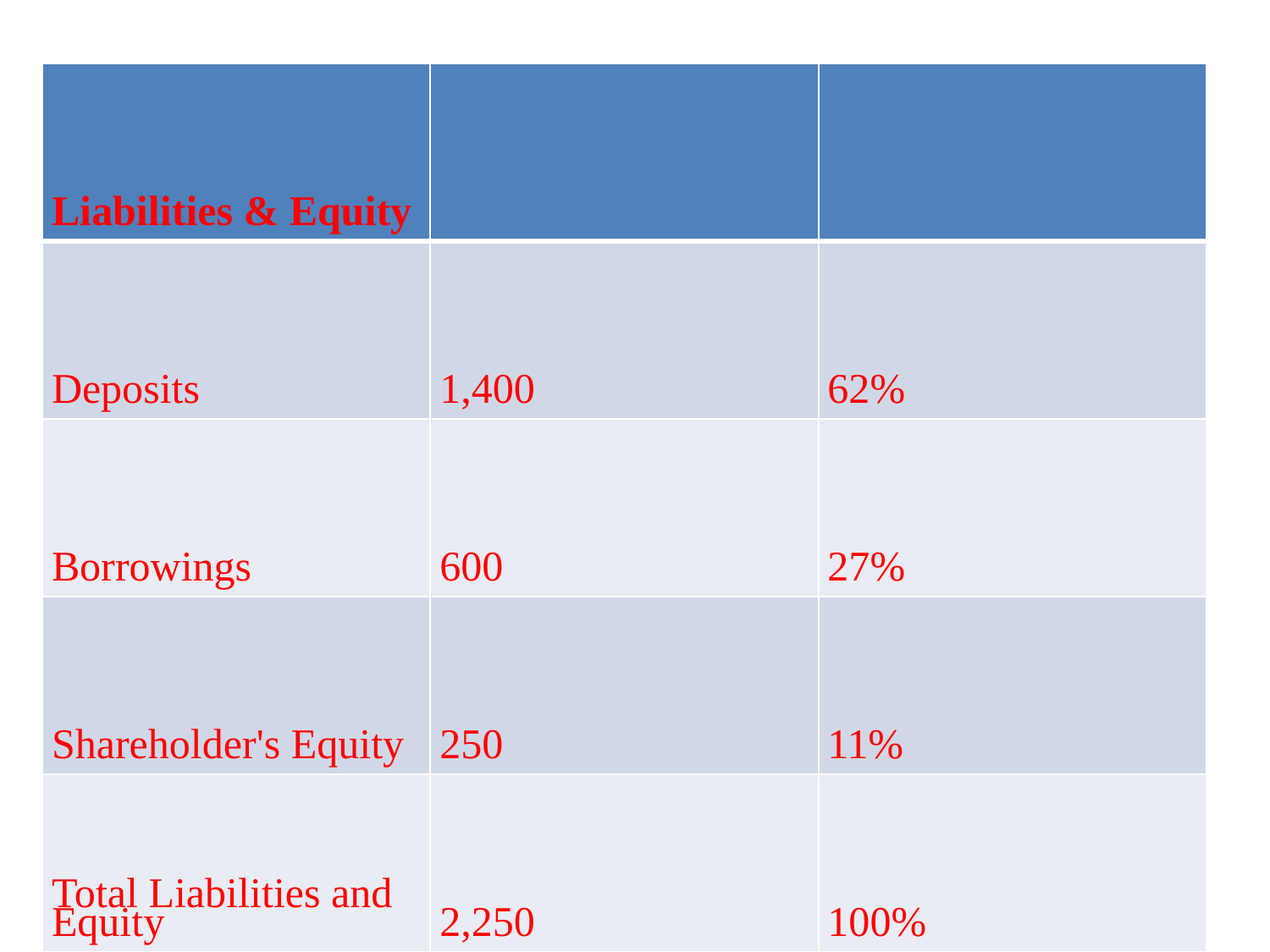

#
| Liabilities & Equity |  |  |
| --- | --- | --- |
| Deposits | 1,400 | 62% |
| Borrowings | 600 | 27% |
| Shareholder's Equity | 250 | 11% |
| Total Liabilities and Equity | 2,250 | 100% |